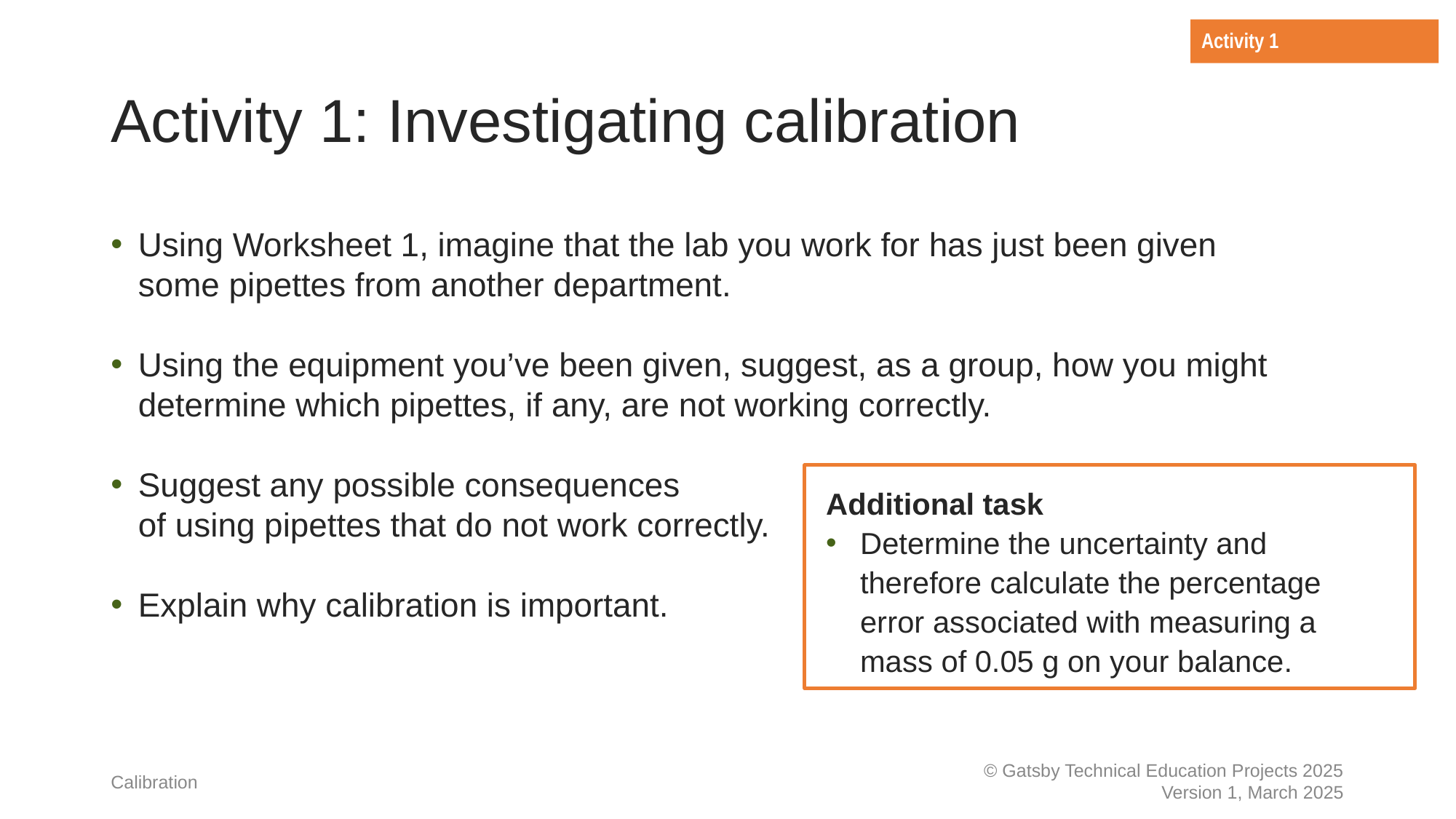

Activity 1
# Activity 1: Investigating calibration
Using Worksheet 1, imagine that the lab you work for has just been given some pipettes from another department.
Using the equipment you’ve been given, suggest, as a group, how you might determine which pipettes, if any, are not working correctly.

Suggest any possible consequences
of using pipettes that do not work correctly.

Explain why calibration is important.
Additional task
Determine the uncertainty and therefore calculate the percentage error associated with measuring a mass of 0.05 g on your balance.
Calibration